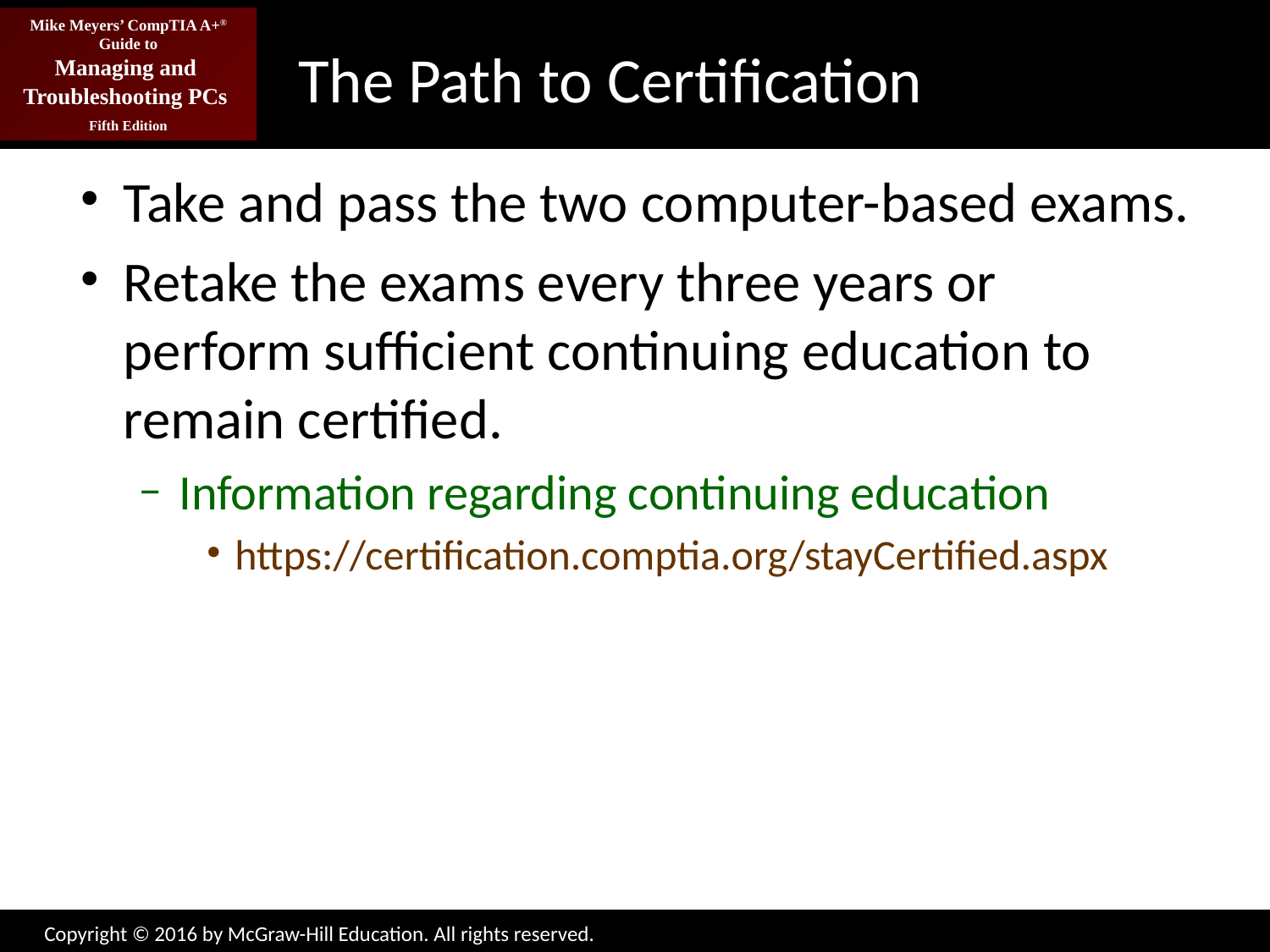

# The Path to Certification
Take and pass the two computer-based exams.
Retake the exams every three years or perform sufficient continuing education to remain certified.
Information regarding continuing education
https://certification.comptia.org/stayCertified.aspx